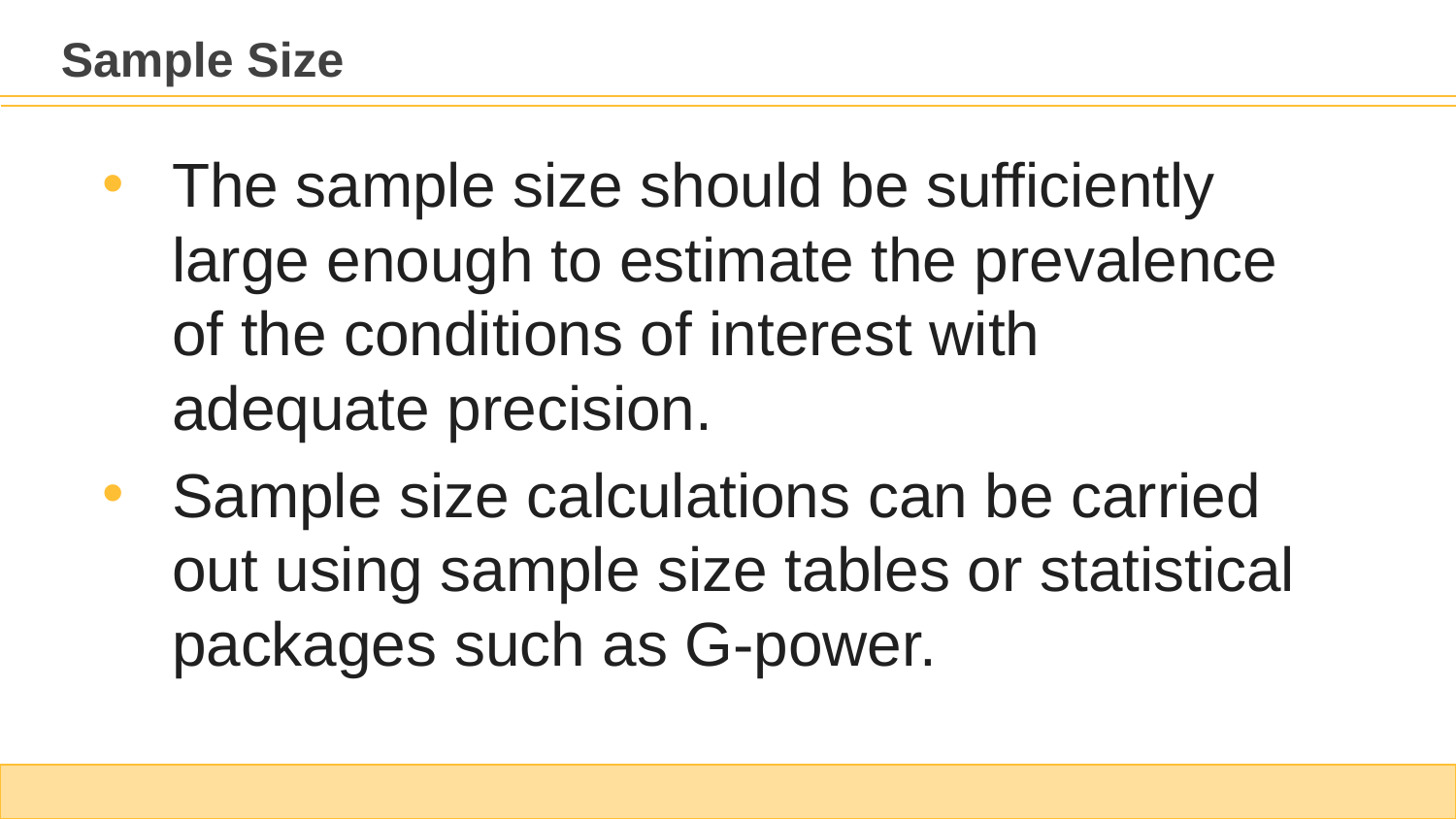

Sample Size
The sample size should be sufficiently large enough to estimate the prevalence of the conditions of interest with adequate precision.
Sample size calculations can be carried out using sample size tables or statistical packages such as G-power.